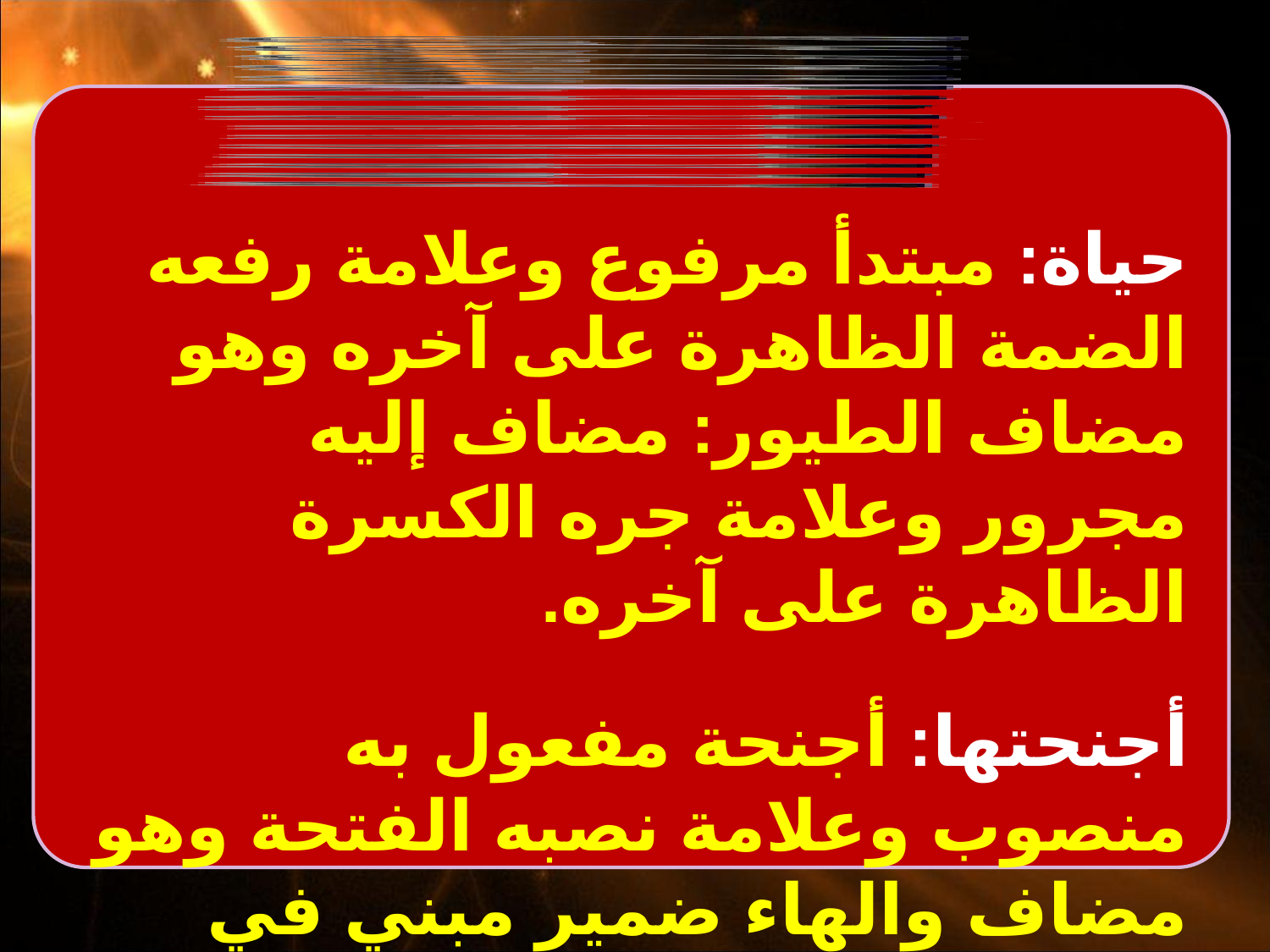

حياة: مبتدأ مرفوع وعلامة رفعه الضمة الظاهرة على آخره وهو مضاف الطيور: مضاف إليه مجرور وعلامة جره الكسرة الظاهرة على آخره.

أجنحتها: أجنحة مفعول به منصوب وعلامة نصبه الفتحة وهو مضاف والهاء ضمير مبني في محل جر مضاف إليه.